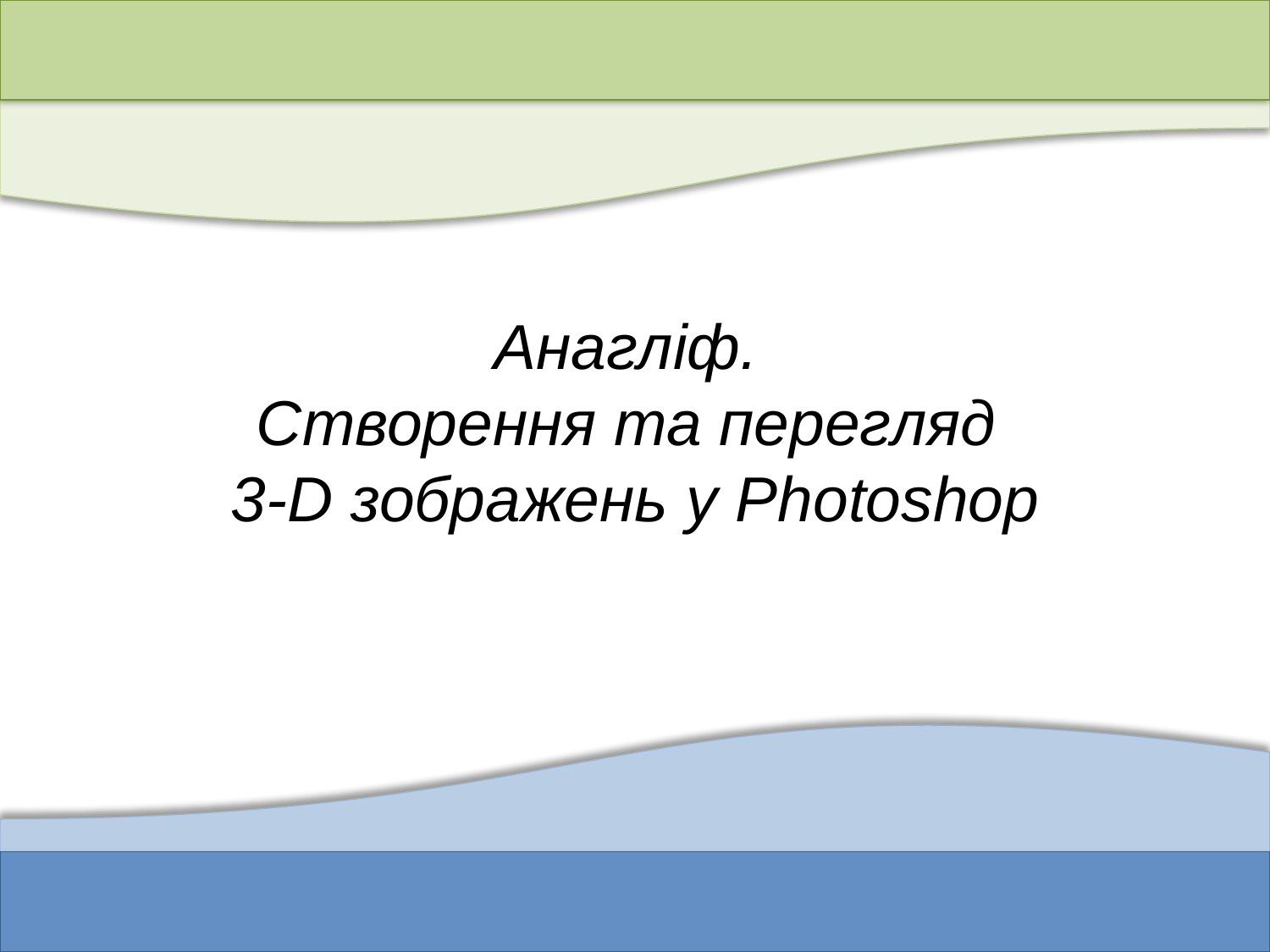

# Анагліф. Створення та перегляд 3-D зображень у Photoshop